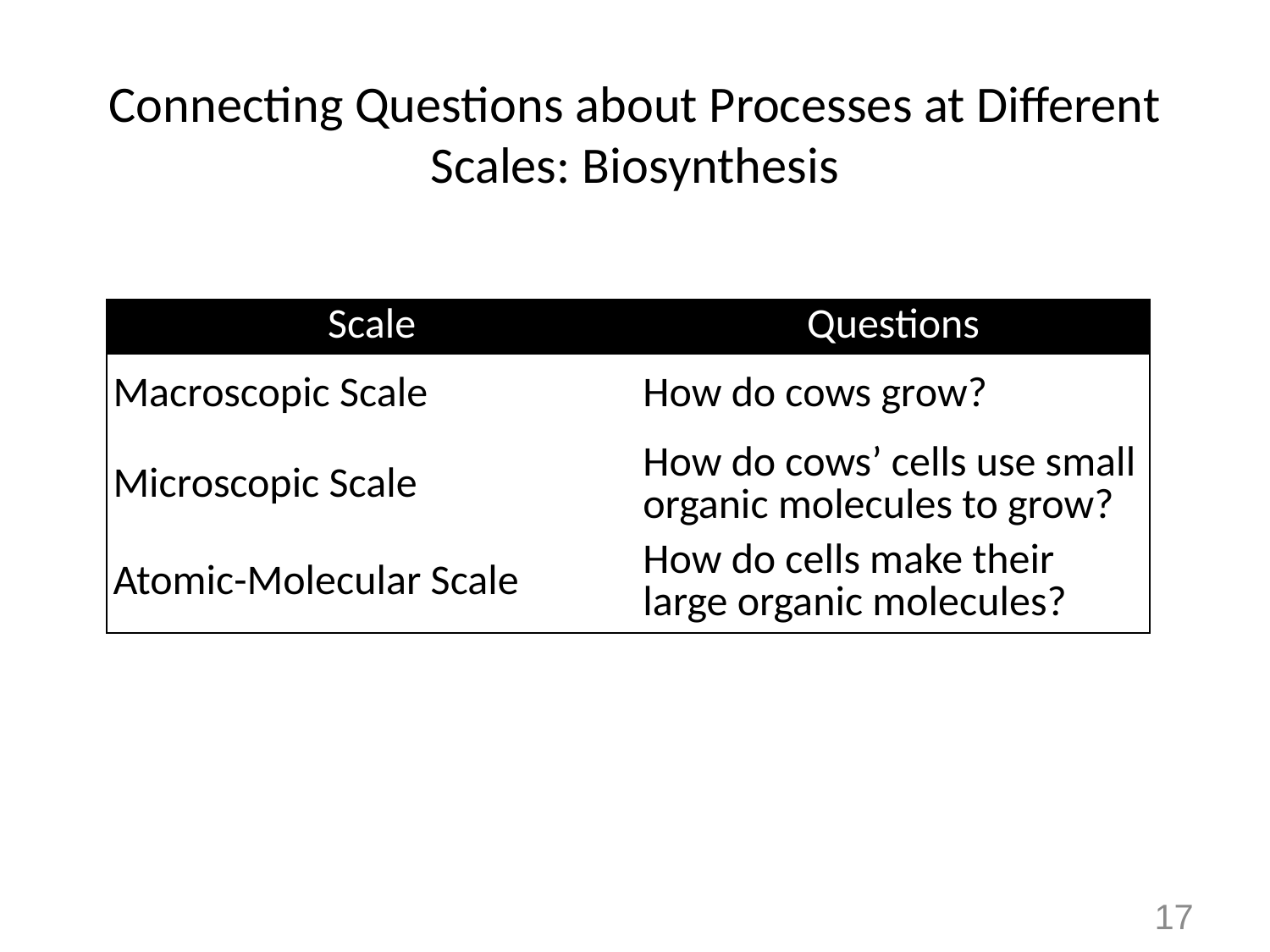

# Connecting Questions about Processes at Different Scales: Biosynthesis
| Scale | Questions |
| --- | --- |
| Macroscopic Scale | How do cows grow? |
| Microscopic Scale | How do cows’ cells use small organic molecules to grow? |
| Atomic-Molecular Scale | How do cells make their large organic molecules? |
17